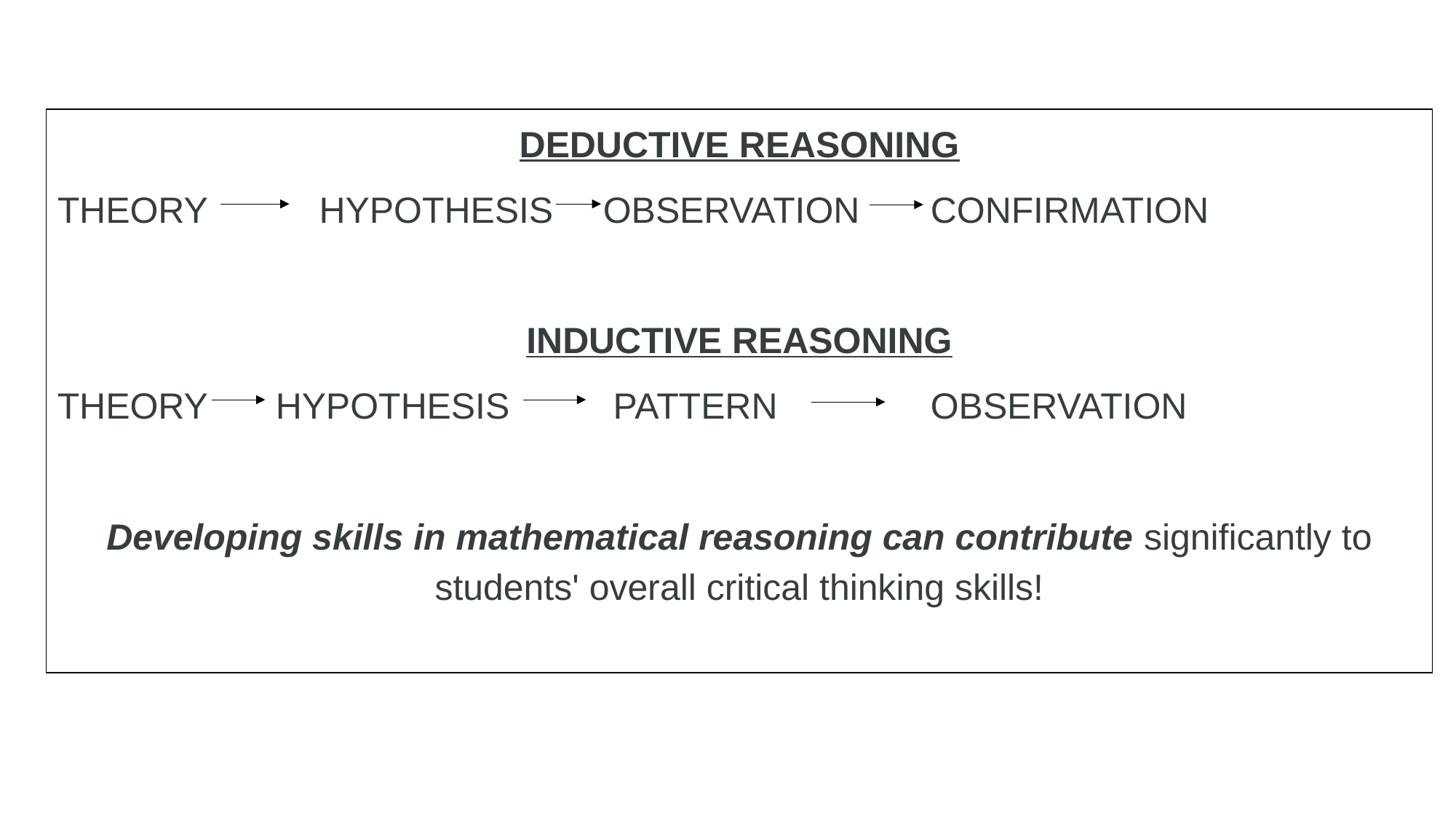

DEDUCTIVE REASONING
THEORY           HYPOTHESIS 	OBSERVATION 	CONFIRMATION

INDUCTIVE REASONING
THEORY 	HYPOTHESIS	 PATTERN	 	OBSERVATION

Developing skills in mathematical reasoning can contribute significantly to students' overall critical thinking skills!